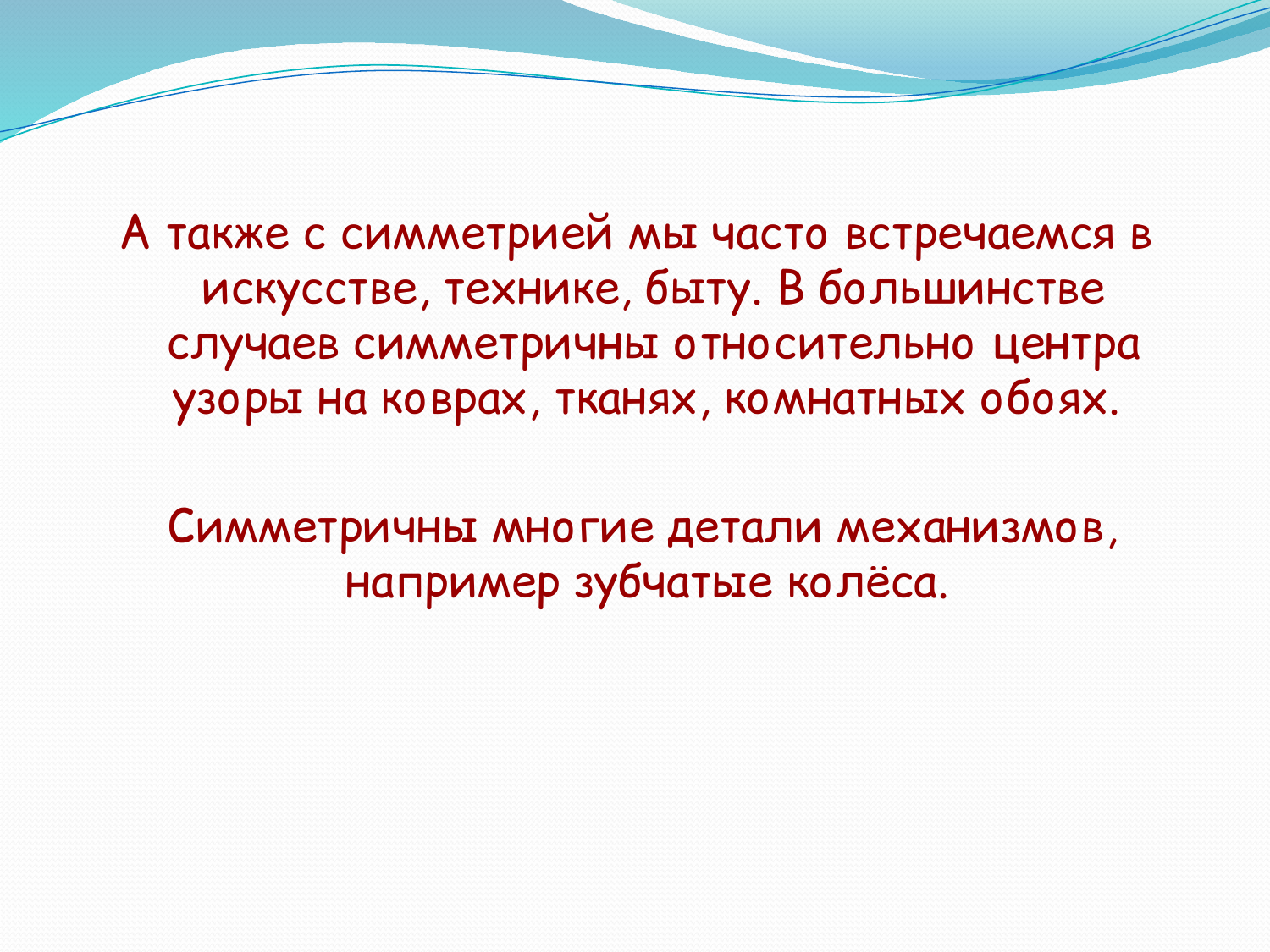

А также с симметрией мы часто встречаемся в искусстве, технике, быту. В большинстве случаев симметричны относительно центра узоры на коврах, тканях, комнатных обоях.

 Симметричны многие детали механизмов, например зубчатые колёса.